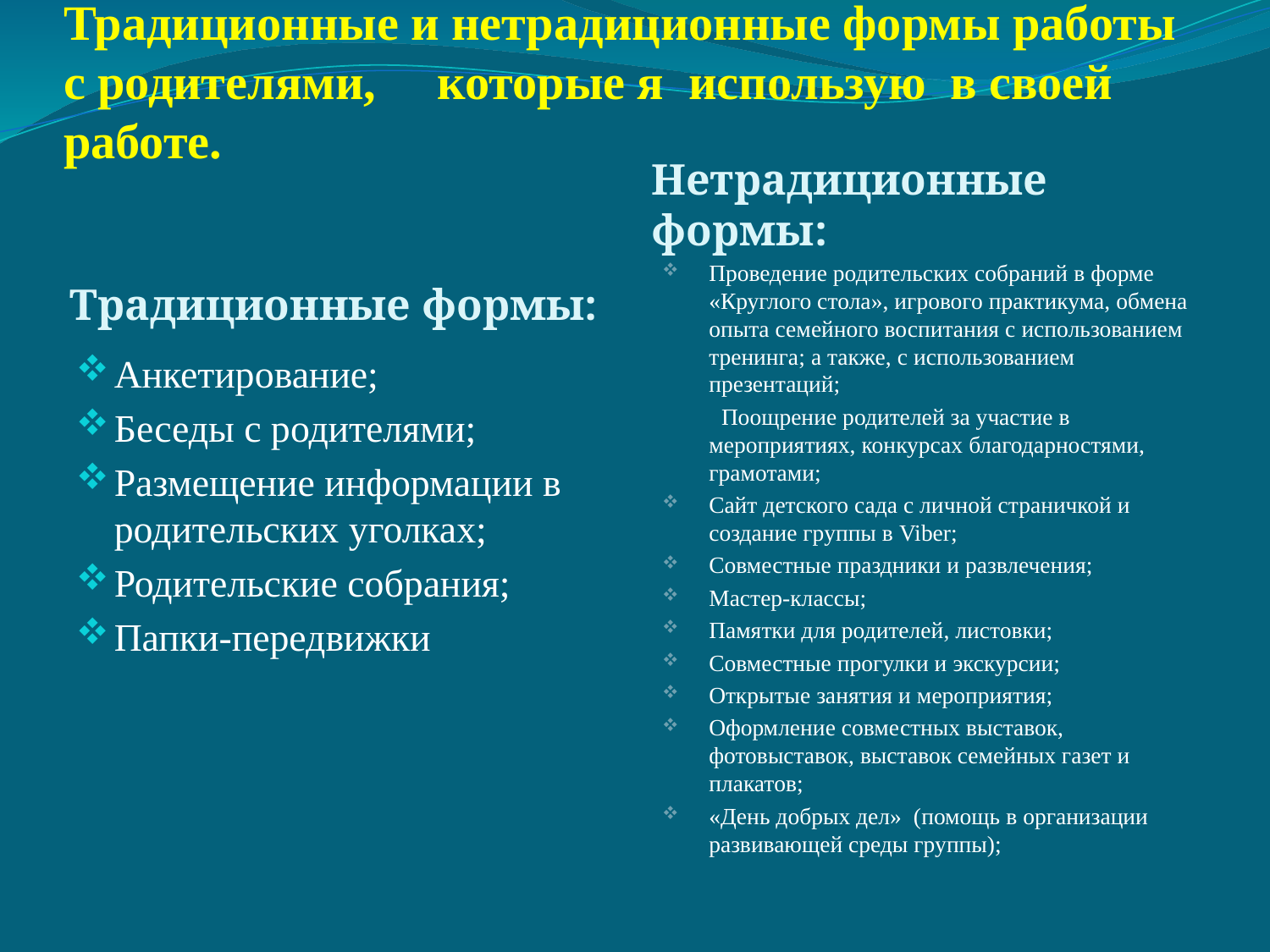

# Традиционные и нетрадиционные формы работы с родителями,     которые я  использую  в своей работе.
Нетрадиционные формы:
Традиционные формы:
Проведение родительских собраний в форме «Круглого стола», игрового практикума, обмена опыта семейного воспитания с использованием тренинга; а также, с использованием презентаций;
          Поощрение родителей за участие в мероприятиях, конкурсах благодарностями, грамотами;
Сайт детского сада с личной страничкой и создание группы в Vibеr;
Совместные праздники и развлечения;
Мастер-классы;
Памятки для родителей, листовки;
Совместные прогулки и экскурсии;
Открытые занятия и мероприятия;
Оформление совместных выставок, фотовыставок, выставок семейных газет и плакатов;
«День добрых дел»  (помощь в организации развивающей среды группы);
Анкетирование;
Беседы с родителями;
Размещение информации в родительских уголках;
Родительские собрания;
Папки-передвижки